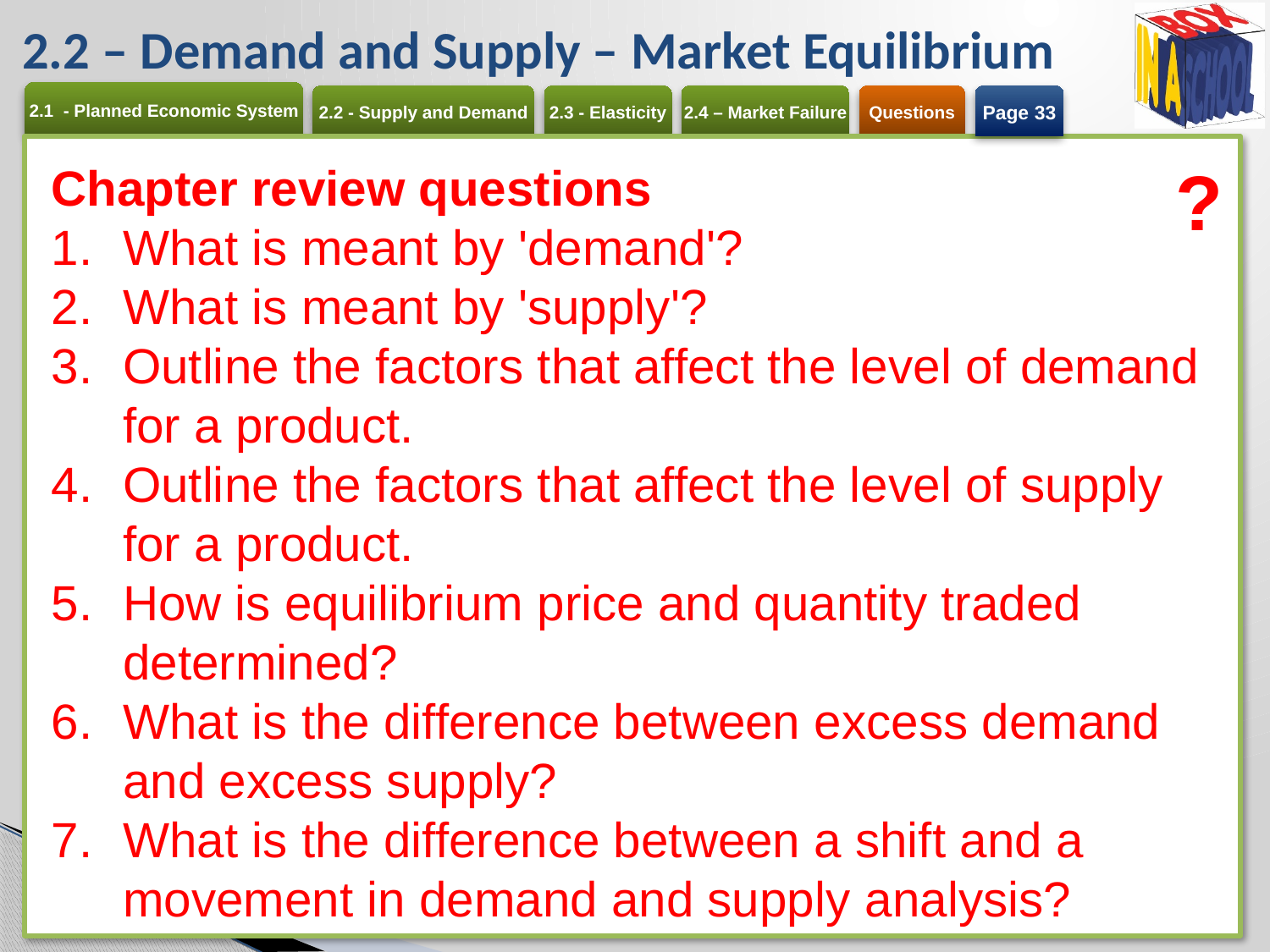

# 2.2 – Demand and Supply – Market Equilibrium
Page 33
?
Chapter review questions
What is meant by 'demand'?
What is meant by 'supply'?
Outline the factors that affect the level of demand for a product.
Outline the factors that affect the level of supply for a product.
How is equilibrium price and quantity traded determined?
What is the difference between excess demand and excess supply?
What is the difference between a shift and a movement in demand and supply analysis?